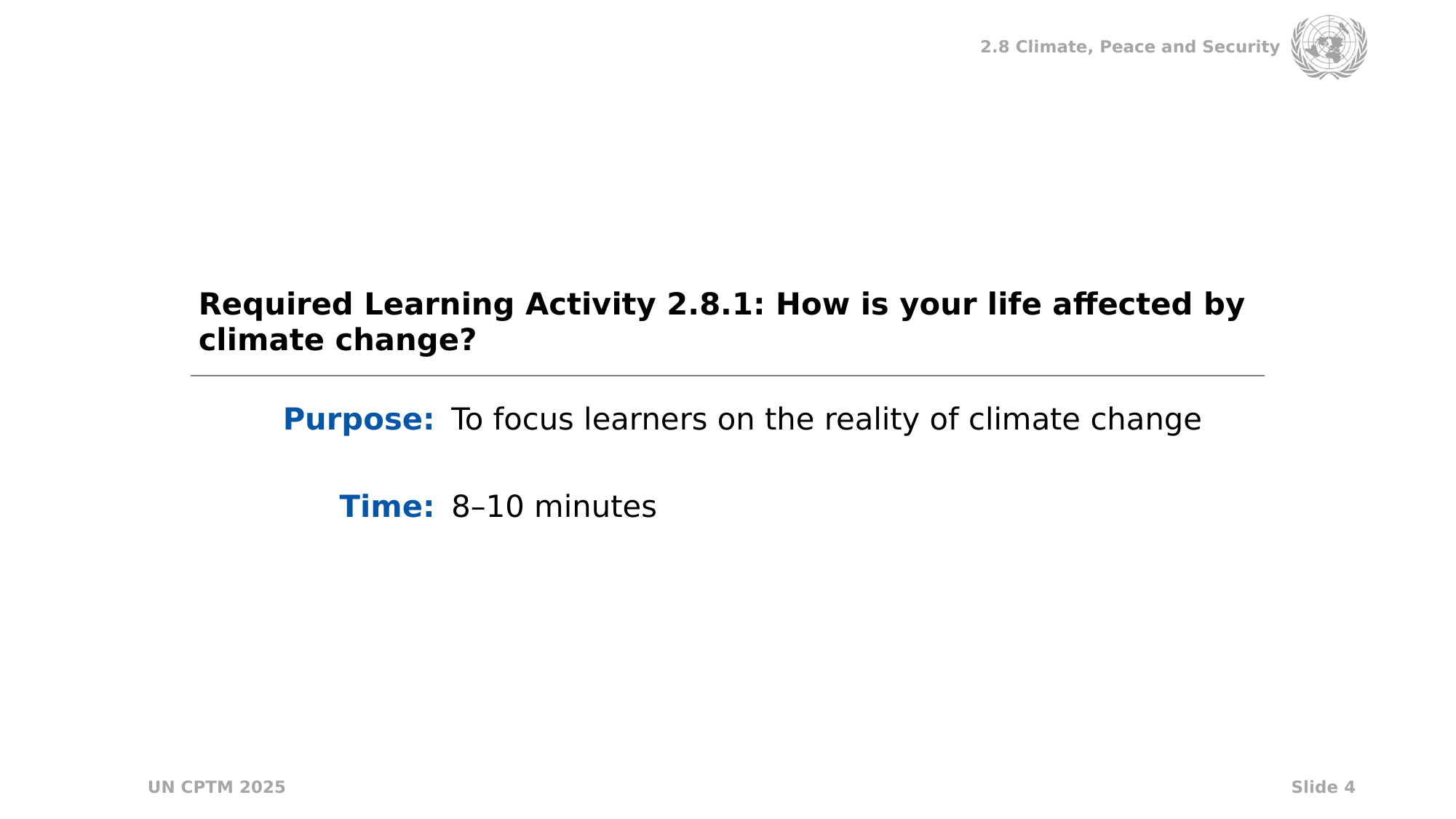

| Required Learning Activity 2.8.1: How is your life affected by climate change? |  |
| --- | --- |
| Purpose: | To focus learners on the reality of climate change |
| Time: | 8–10 minutes |